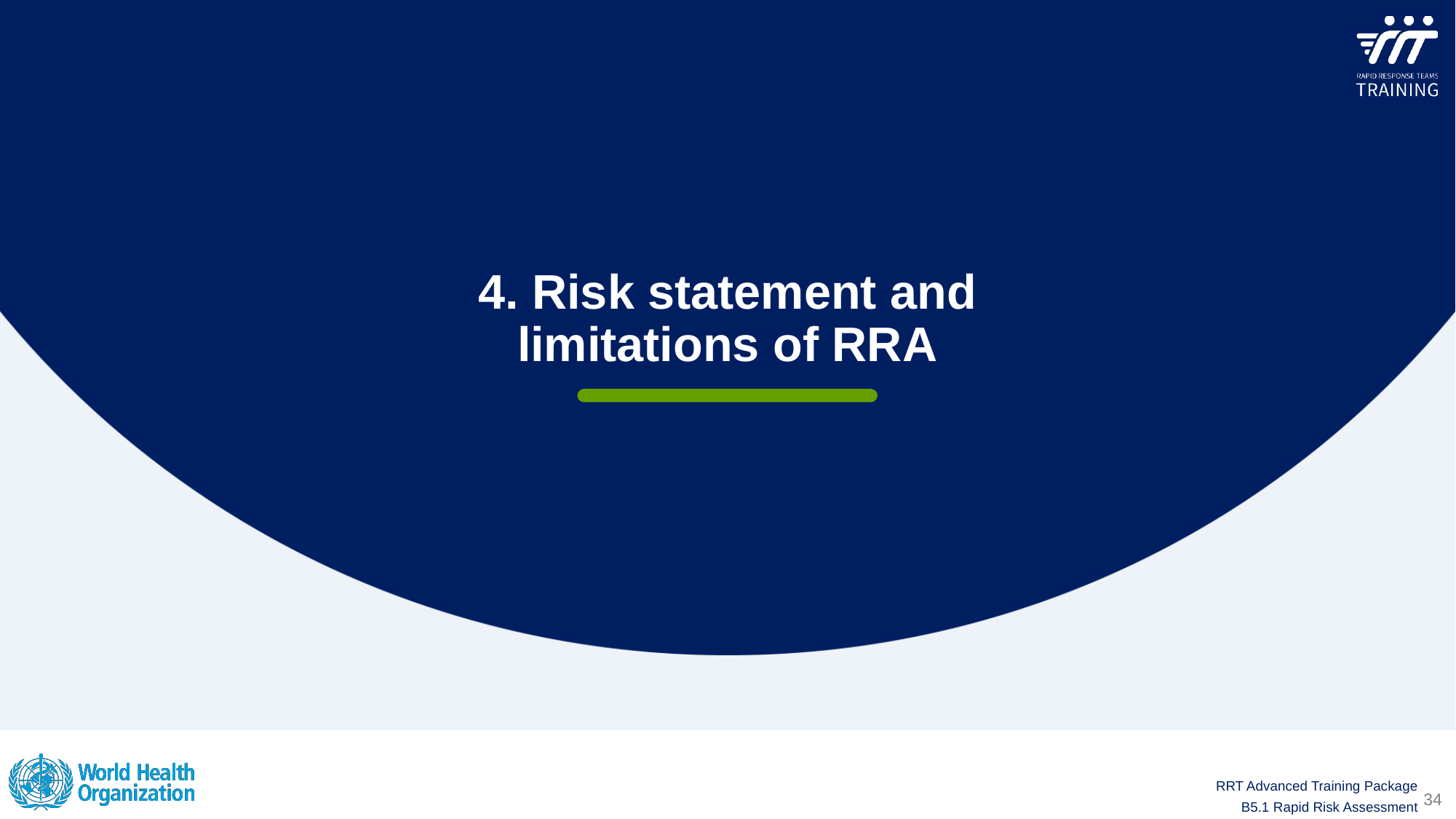

4. Risk statement and limitations of RRA